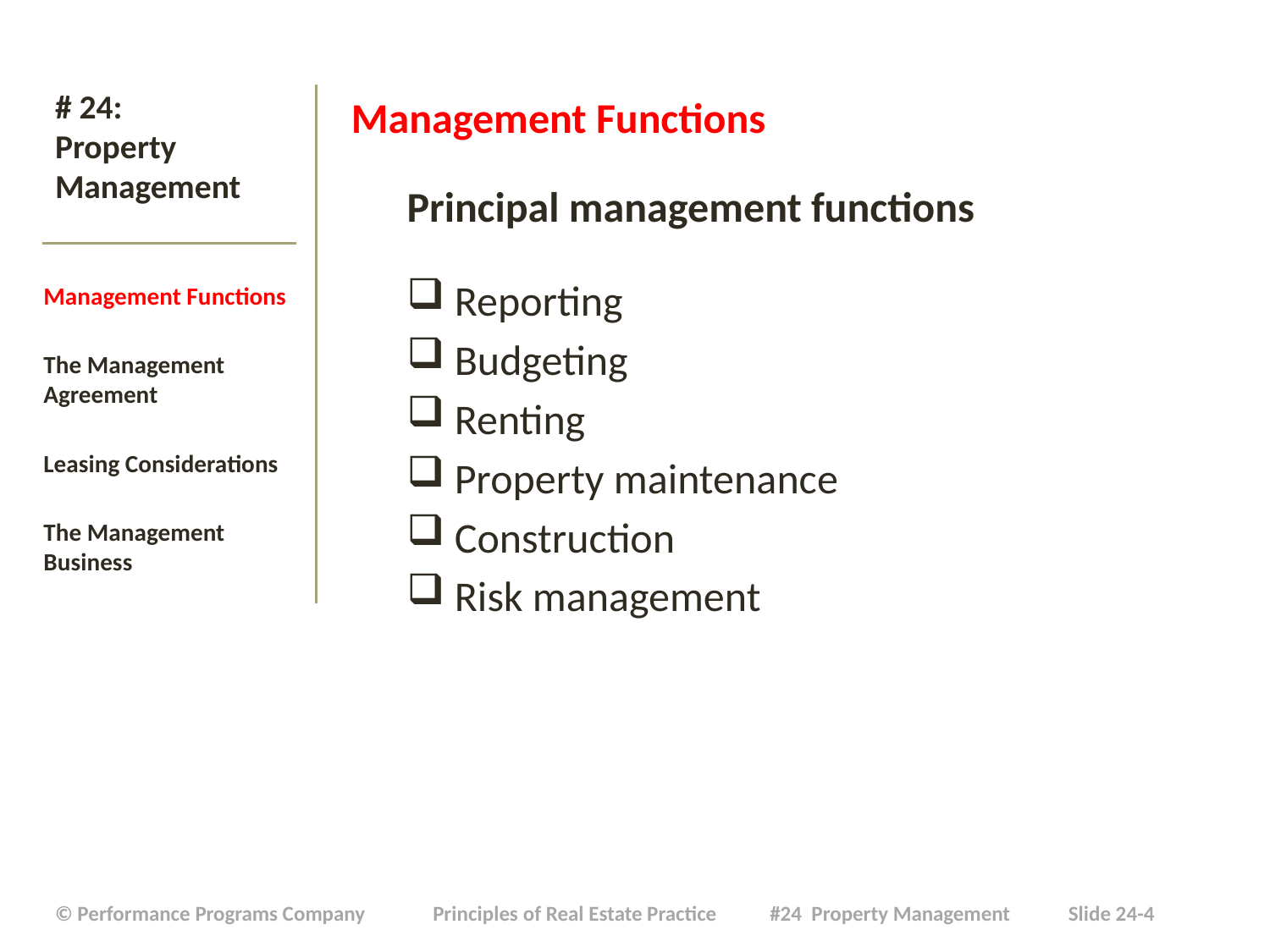

Management Functions

Principal management functions

Reporting
Budgeting
Renting
Property maintenance
Construction
Risk management

# # 24: Property Management

Management Functions

The Management Agreement

Leasing Considerations

The Management Business

| © Performance Programs Company Principles of Real Estate Practice #24 Property Management Slide 24-4 |
| --- |